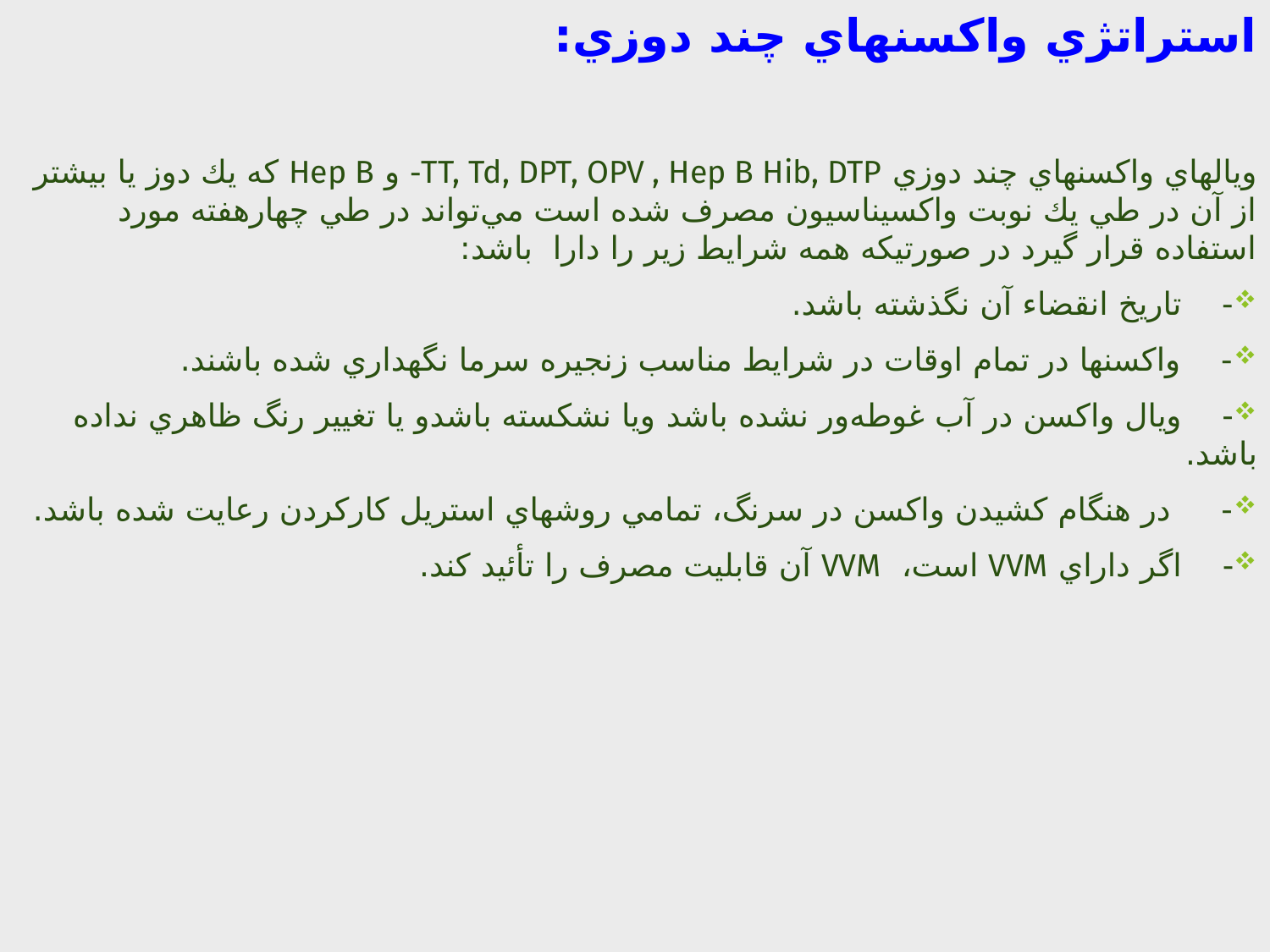

استراتژي واكسنهاي چند دوزي:

ويالهاي واكسنهاي چند دوزي TT, Td, DPT, OPV , Hep B Hib, DTP- و Hep B كه يك دوز يا بيشتر از آن در طي يك نوبت واكسيناسيون مصرف شده است مي‌تواند در طي چهارهفته مورد استفاده قرار گيرد در صورتيكه همه شرايط زير را دارا  باشد:
-    تاريخ انقضاء آن نگذشته باشد.
-    واكسنها در تمام اوقات در شرايط مناسب زنجيره سرما نگهداري شده باشند.
-    ويال واكسن در آب غوطه‌ور نشده باشد ويا نشكسته باشدو يا تغيير رنگ ظاهري نداده باشد.
-     در هنگام كشيدن واكسن در سرنگ، تمامي روشهاي استريل كاركردن رعايت شده باشد.
-    اگر داراي VVM است،  VVM آن قابليت مصرف را تأئيد كند.